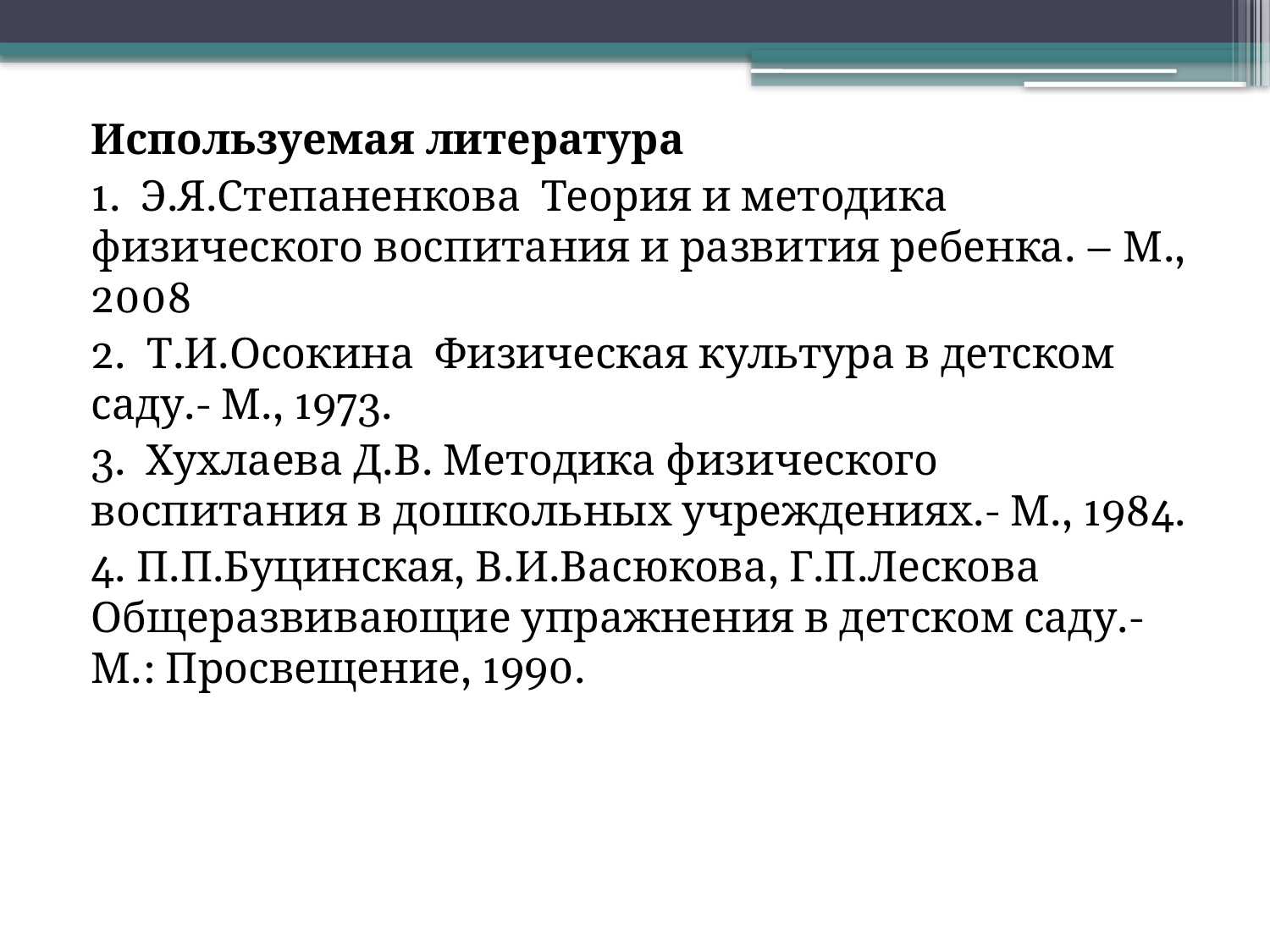

Используемая литература
1.  Э.Я.Степаненкова  Теория и методика физического воспитания и развития ребенка. – М., 2008
2.  Т.И.Осокина  Физическая культура в детском саду.- М., 1973.
3.  Хухлаева Д.В. Методика физического воспитания в дошкольных учреждениях.- М., 1984.
4. П.П.Буцинская, В.И.Васюкова, Г.П.Лескова  Общеразвивающие упражнения в детском саду.- М.: Просвещение, 1990.